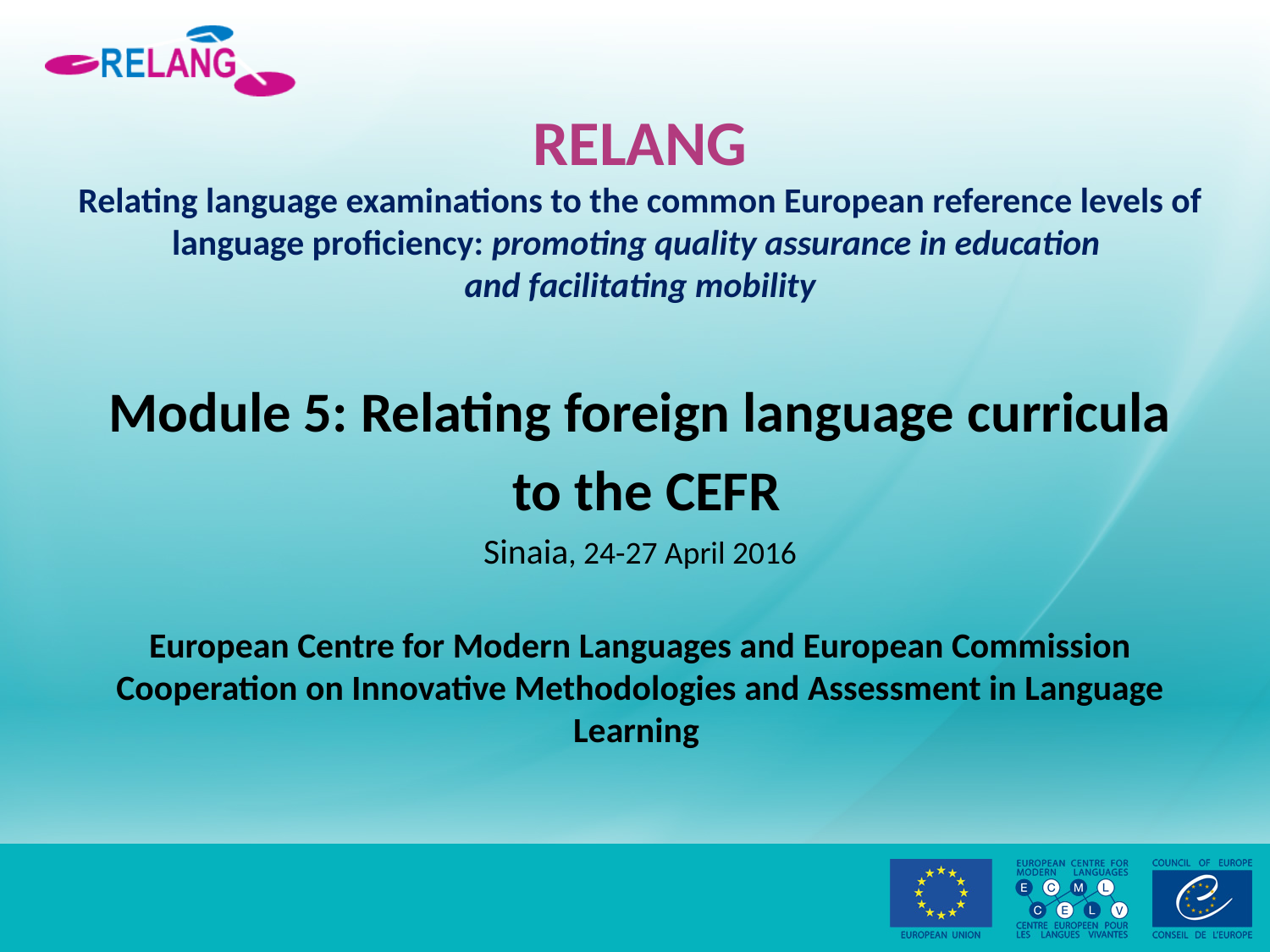

RELANG
Relating language examinations to the common European reference levels of language proficiency: promoting quality assurance in education
and facilitating mobility

Module 5: Relating foreign language curricula
 to the CEFR
Sinaia, 24-27 April 2016

European Centre for Modern Languages and European Commission Cooperation on Innovative Methodologies and Assessment in Language Learning

#